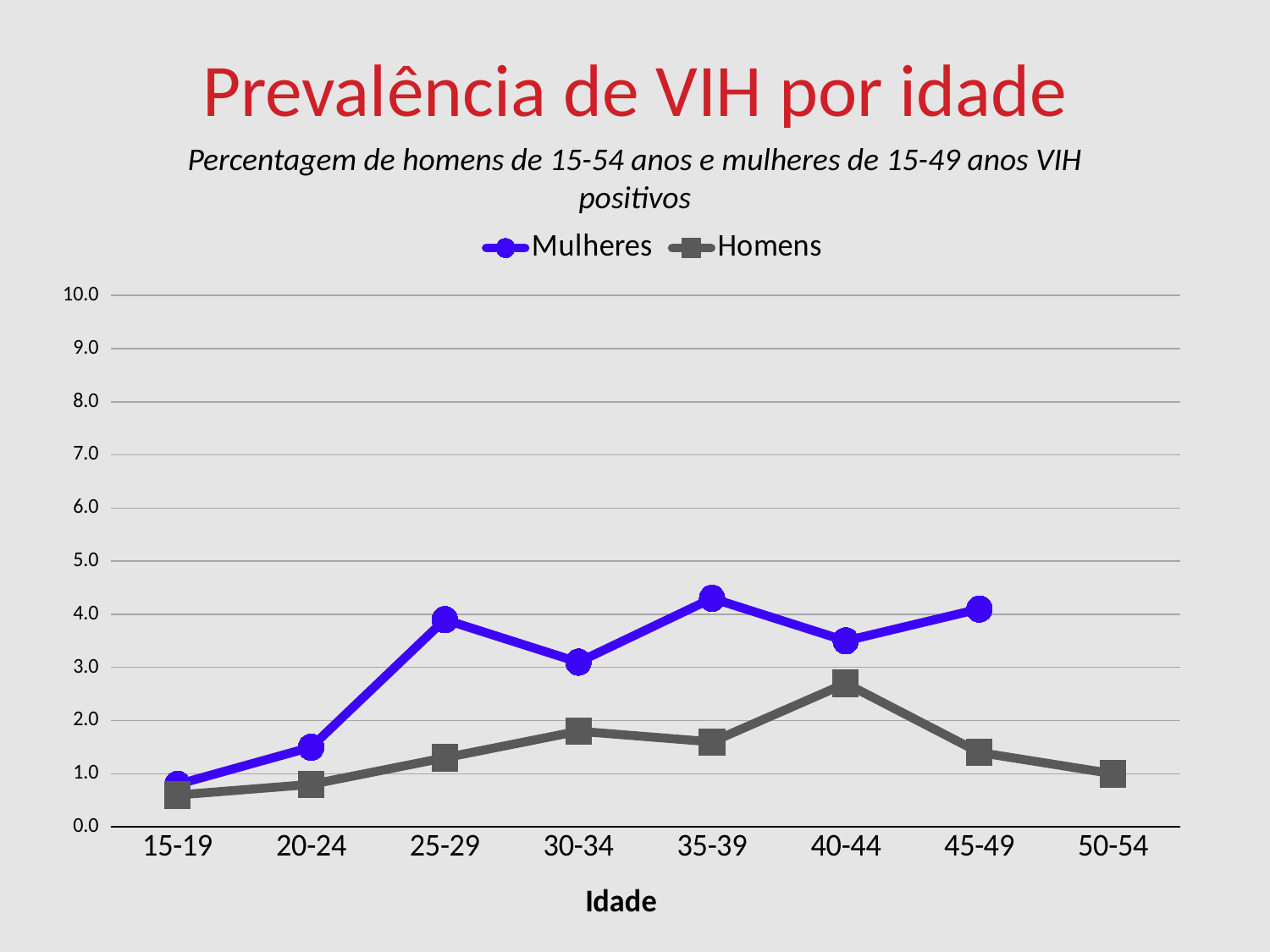

Prevalência de VIH por idade
Percentagem de homens de 15-54 anos e mulheres de 15-49 anos VIH positivos

### Chart

| Category | Mulheres | Homens |
|---|---|---|
| 15-19 | 0.8 | 0.6 |
| 20-24 | 1.5 | 0.8 |
| 25-29 | 3.9 | 1.3 |
| 30-34 | 3.1 | 1.8 |
| 35-39 | 4.3 | 1.6 |
| 40-44 | 3.5 | 2.7 |
| 45-49 | 4.1 | 1.4 |
| 50-54 | None | 1.0 |